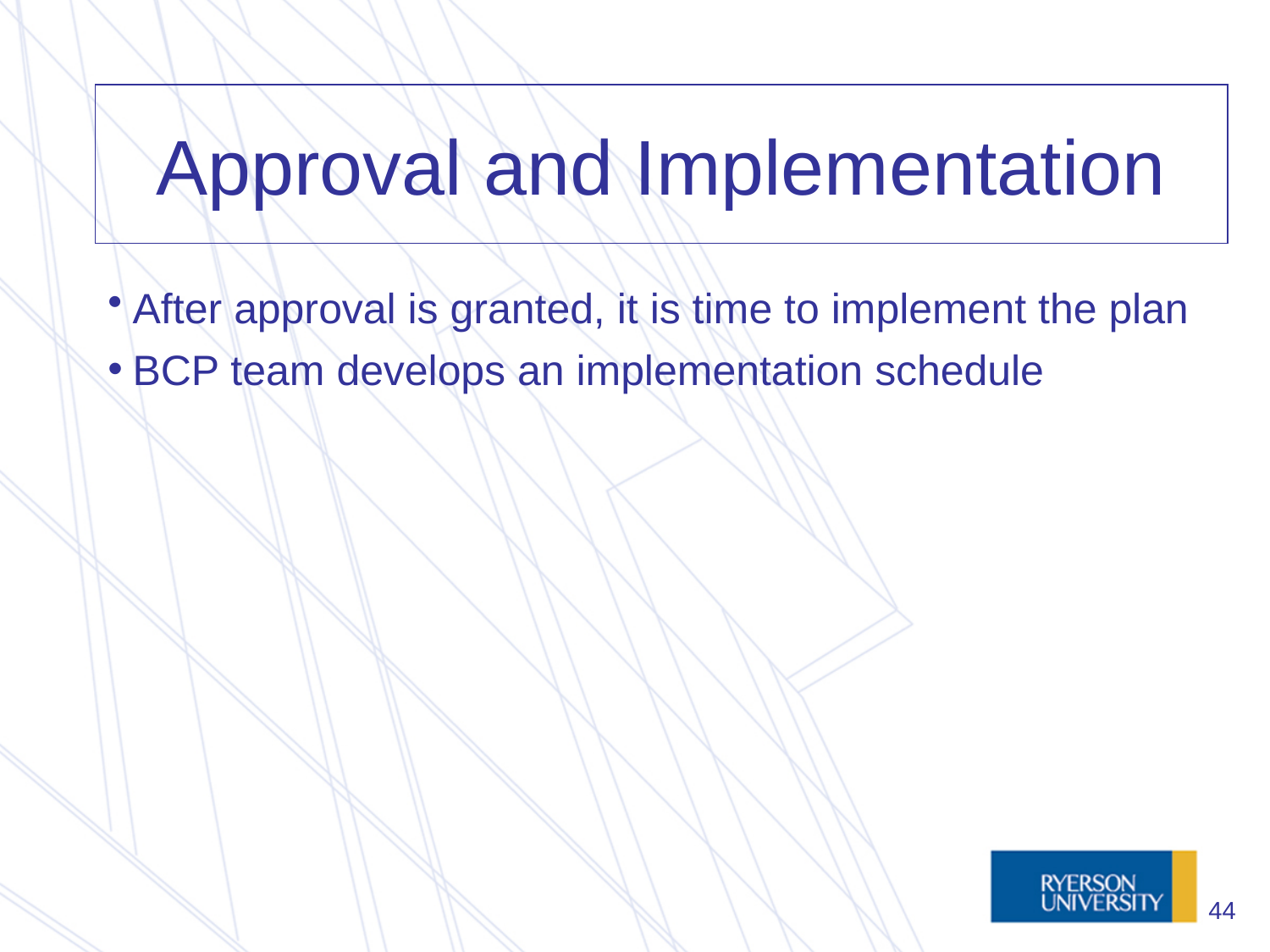

# Approval and Implementation
After approval is granted, it is time to implement the plan
BCP team develops an implementation schedule

44